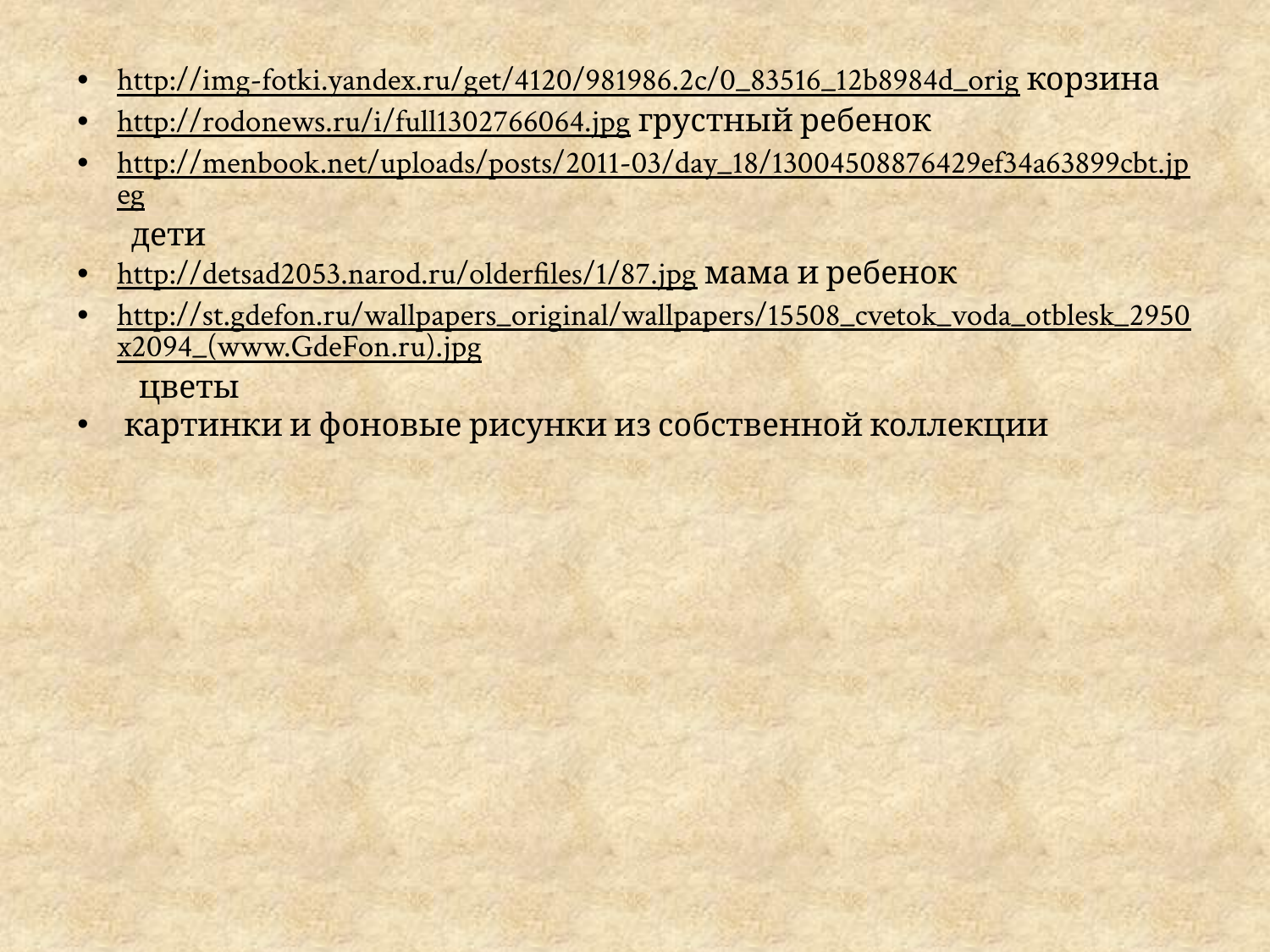

http://img-fotki.yandex.ru/get/4120/981986.2c/0_83516_12b8984d_orig корзина
http://rodonews.ru/i/full1302766064.jpg грустный ребенок
http://menbook.net/uploads/posts/2011-03/day_18/13004508876429ef34a63899cbt.jpeg  дети
http://detsad2053.narod.ru/olderfiles/1/87.jpg мама и ребенок
http://st.gdefon.ru/wallpapers_original/wallpapers/15508_cvetok_voda_otblesk_2950x2094_(www.GdeFon.ru).jpg   цветы
 картинки и фоновые рисунки из собственной коллекции